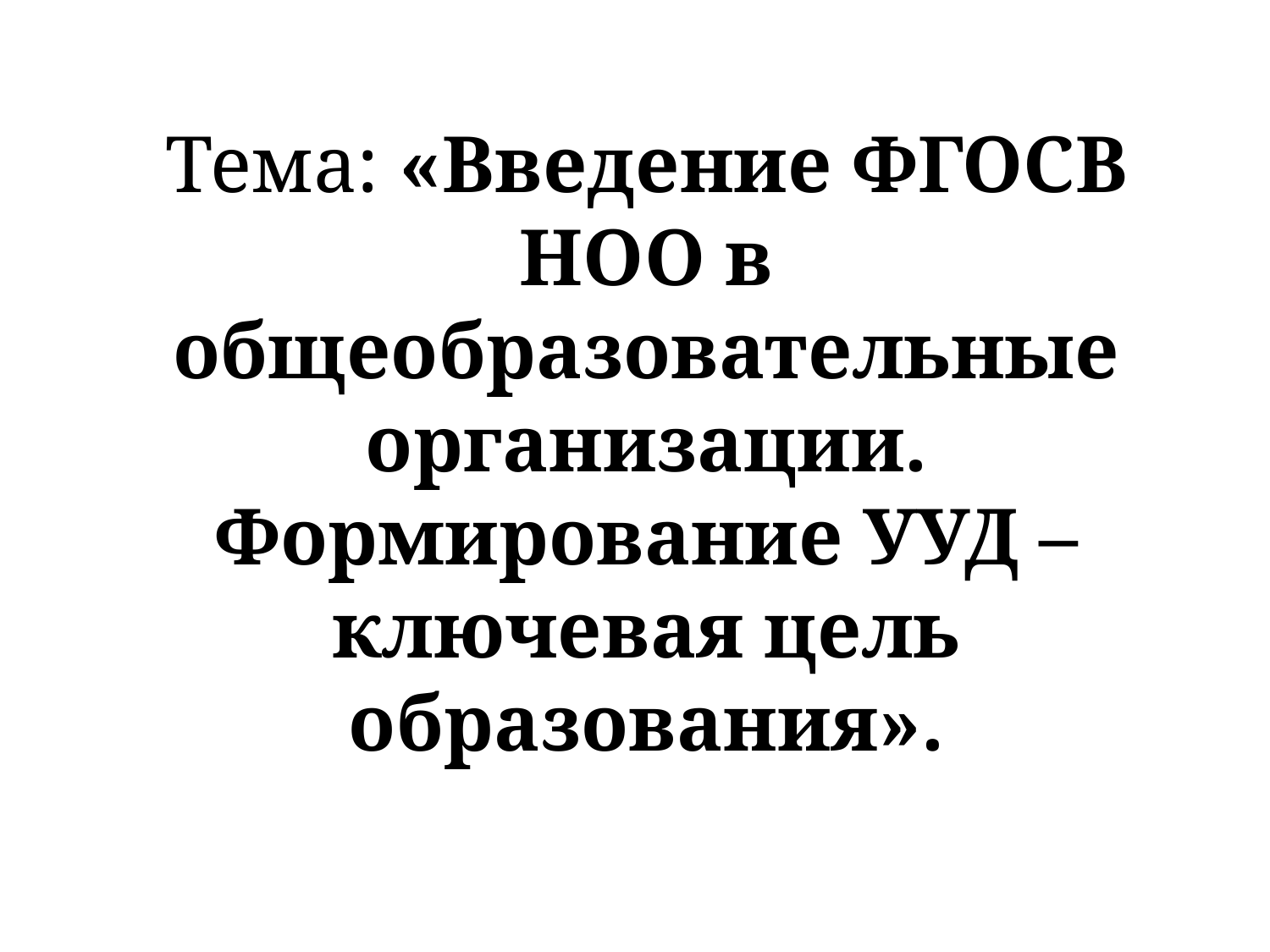

# Тема: «Введение ФГОСВ НОО в общеобразовательные организации. Формирование УУД – ключевая цель образования».